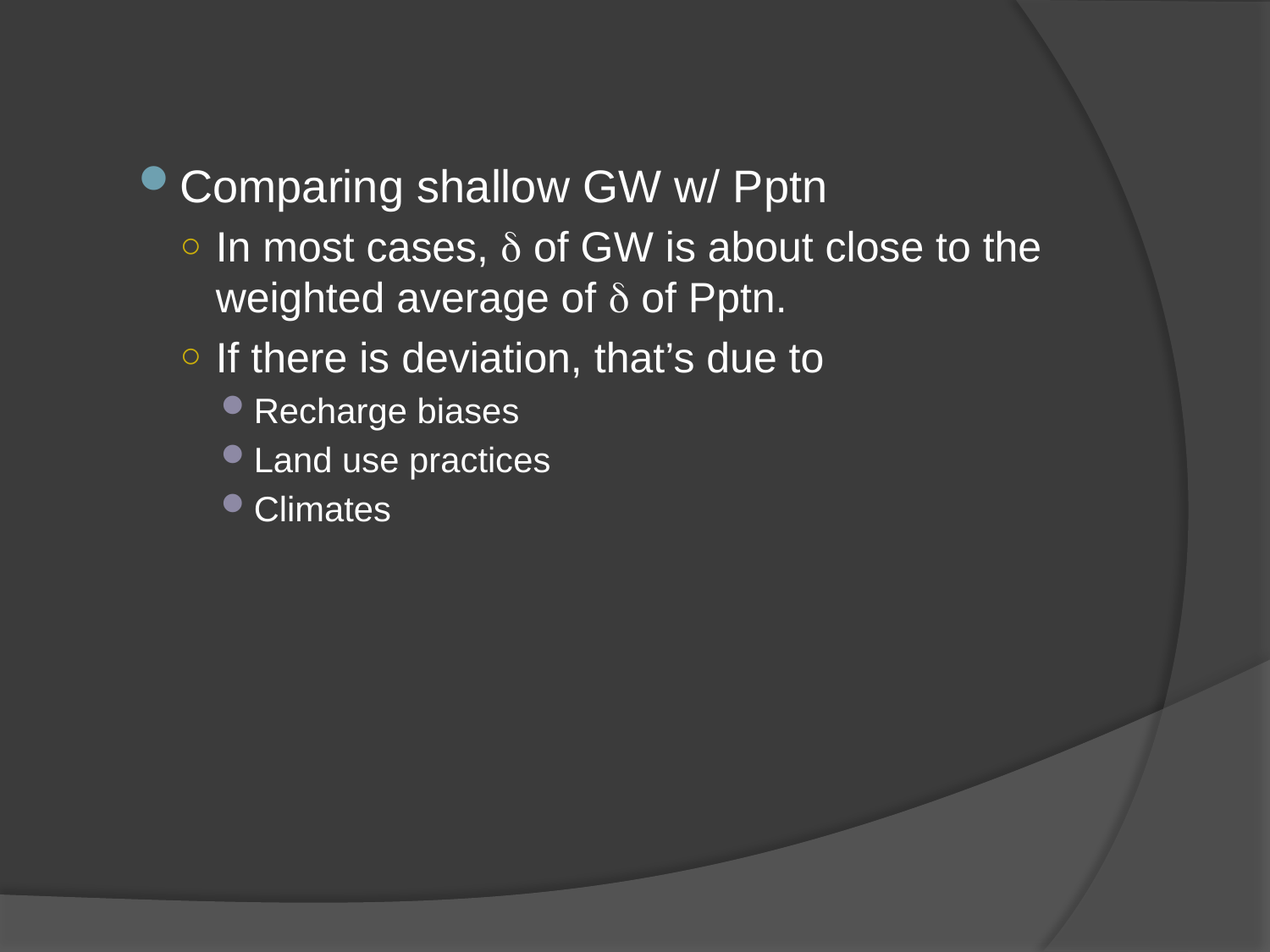

Comparing shallow GW w/ Pptn
In most cases, δ of GW is about close to the weighted average of δ of Pptn.
If there is deviation, that’s due to
Recharge biases
Land use practices
Climates